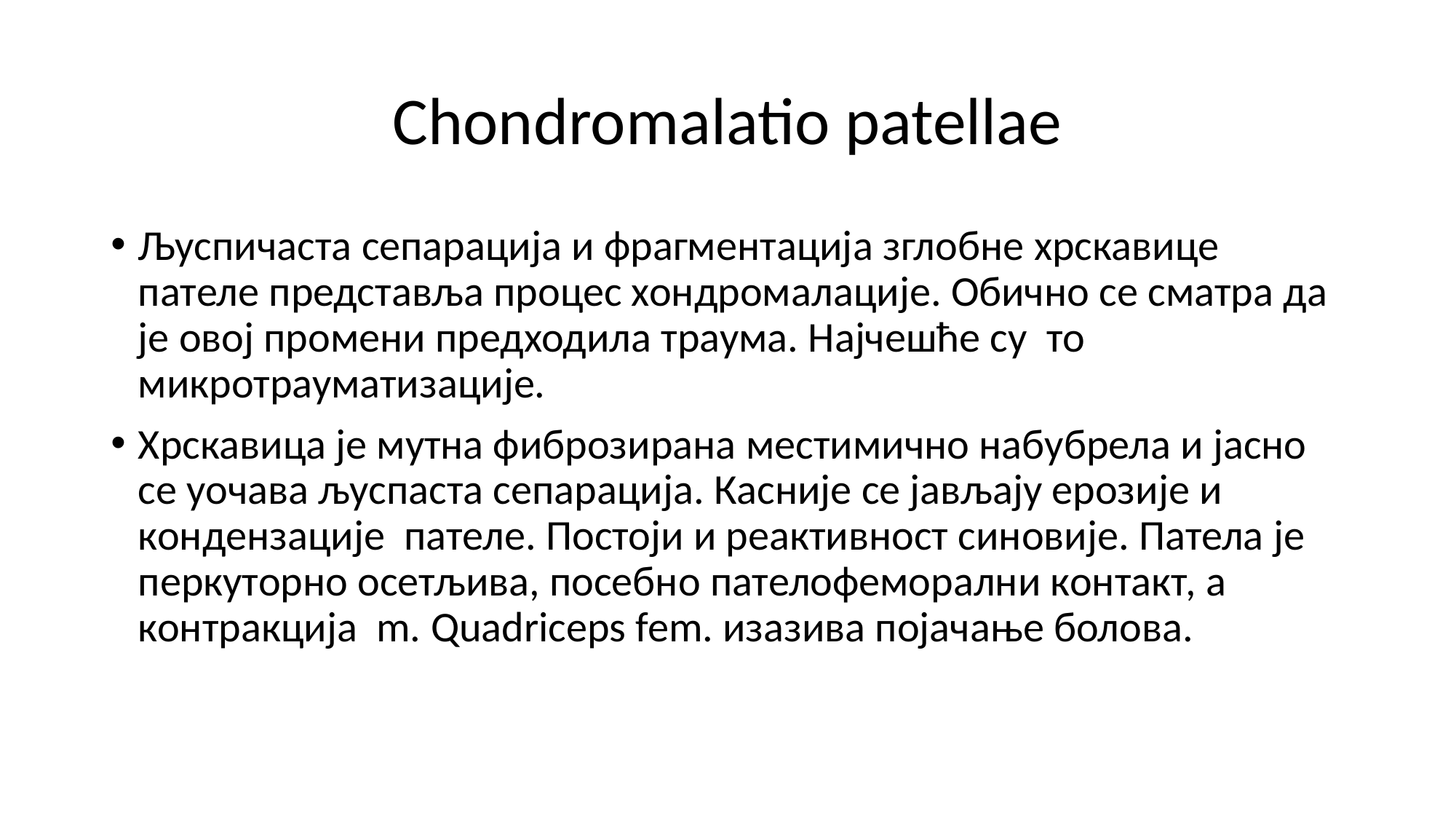

# Chondromalatio patellae
Љуспичаста сепарација и фрагментација зглобне хрскавице пателе представља процес хондромалације. Обично се сматра да је овој промени предходила траума. Најчешће су  то микротрауматизације.
Хрскавица је мутна фиброзирана местимично набубрела и јасно се уочава љуспаста сепарација. Касније се јављају ерозије и кондензације  пателе. Постоји и реактивност синовије. Патела је перкуторно осетљива, посебно пателофеморални контакт, а контракција  m. Quadriceps fem. изазива појачање болова.